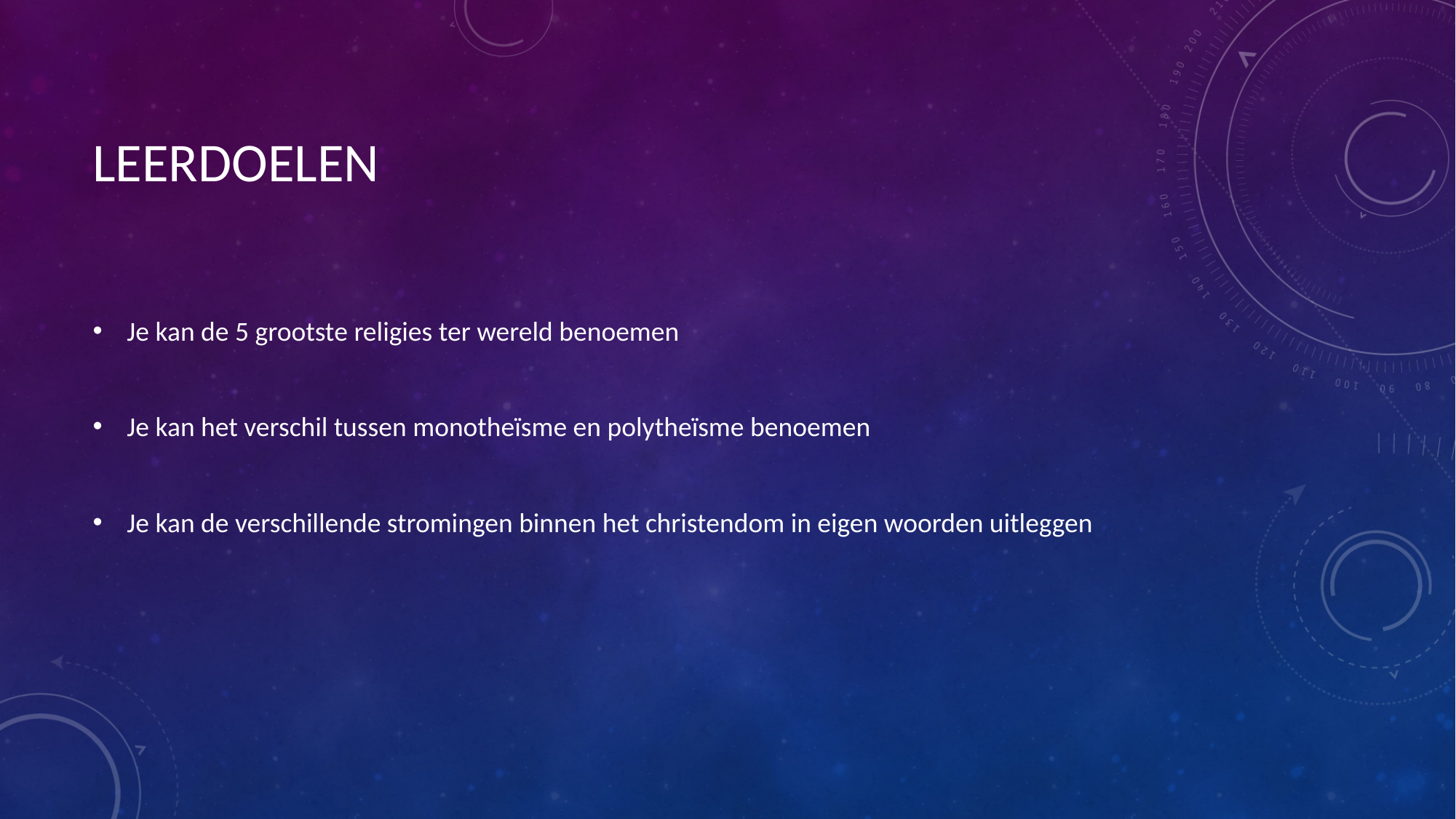

# Leerdoelen
Je kan de 5 grootste religies ter wereld benoemen

Je kan het verschil tussen monotheïsme en polytheïsme benoemen

Je kan de verschillende stromingen binnen het christendom in eigen woorden uitleggen